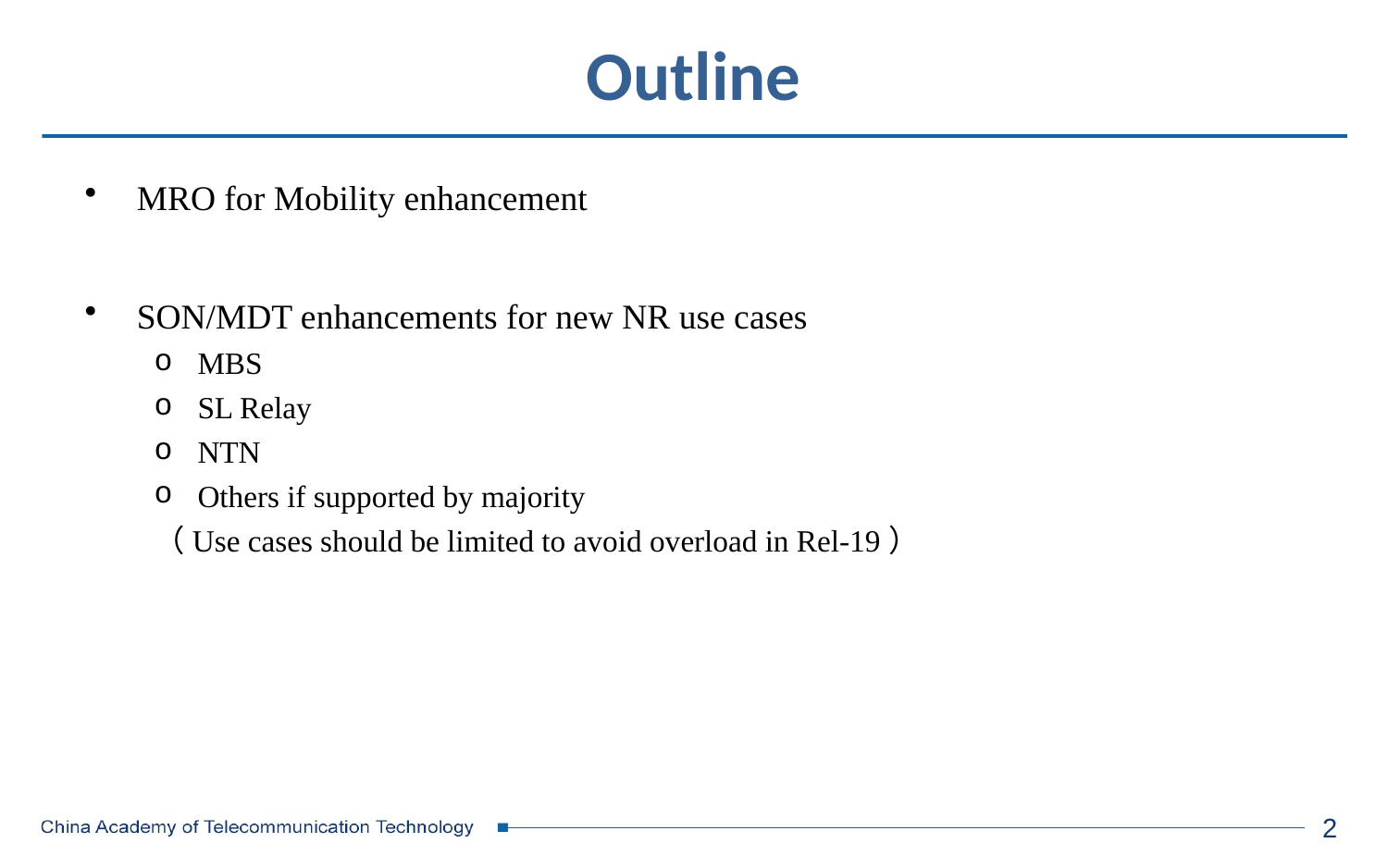

# Outline
MRO for Mobility enhancement

SON/MDT enhancements for new NR use cases
MBS
SL Relay
NTN
Others if supported by majority
（Use cases should be limited to avoid overload in Rel-19）

2